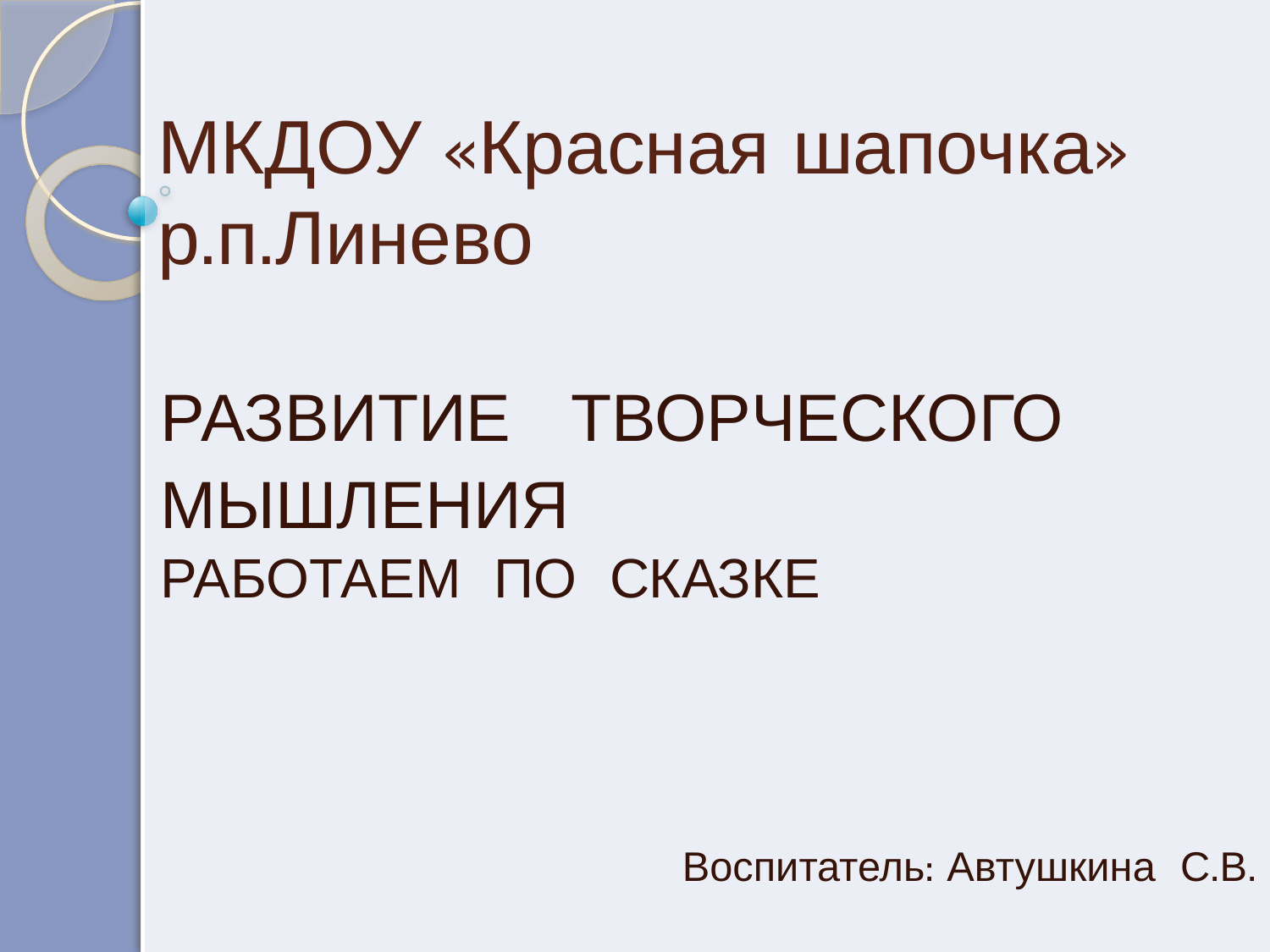

# МКДОУ «Красная шапочка» р.п.Линево

РАЗВИТИЕ   ТВОРЧЕСКОГО
МЫШЛЕНИЯ
РАБОТАЕМ  ПО  СКАЗКЕ

                                                        Воспитатель: Автушкина  С.В.